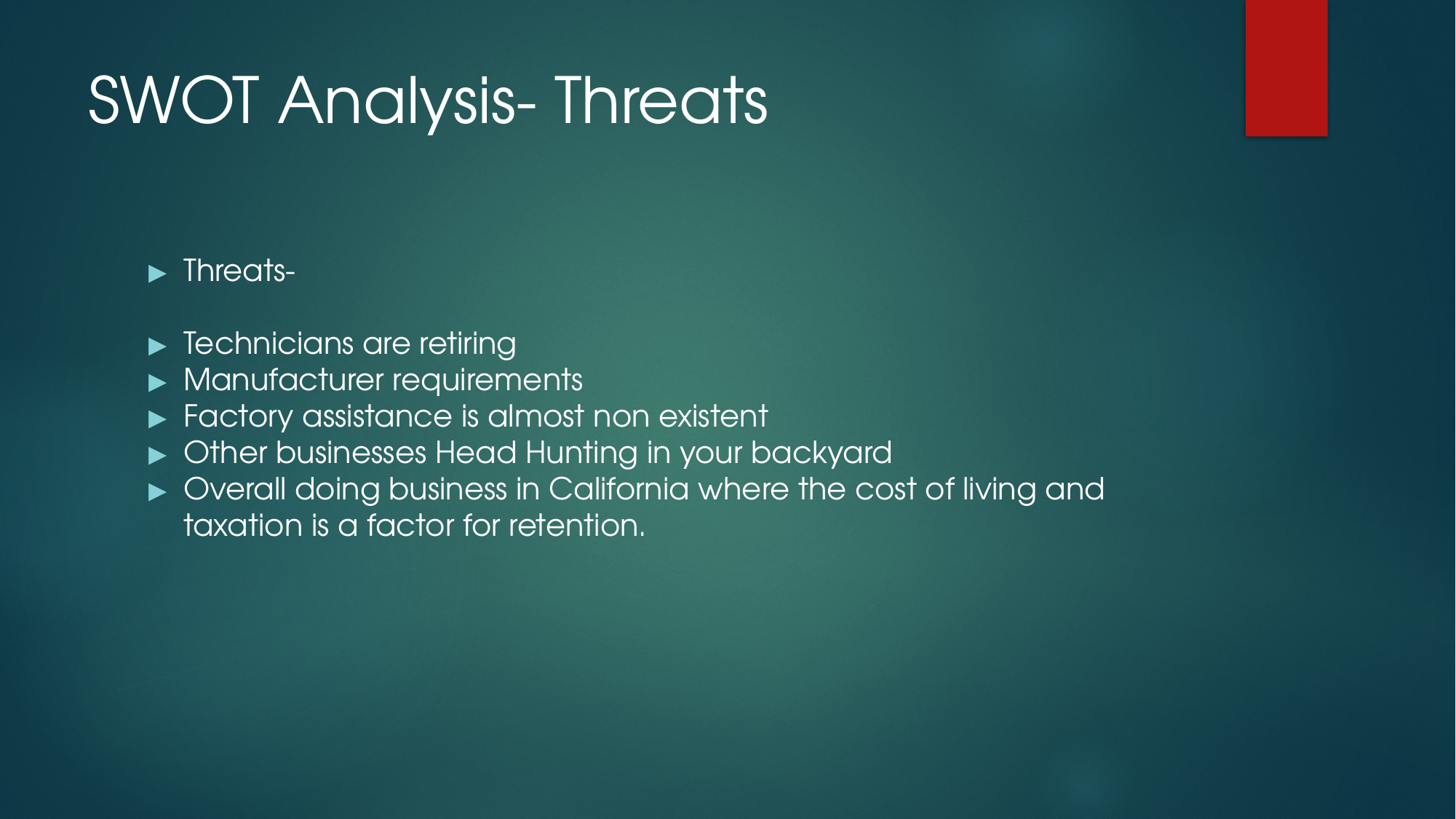

# SWOT Analysis- Threats
Threats-

Technicians are retiring
Manufacturer requirements
Factory assistance is almost non existent
Other businesses Head Hunting in your backyard
Overall doing business in California where the cost of living and taxation is a factor for retention.